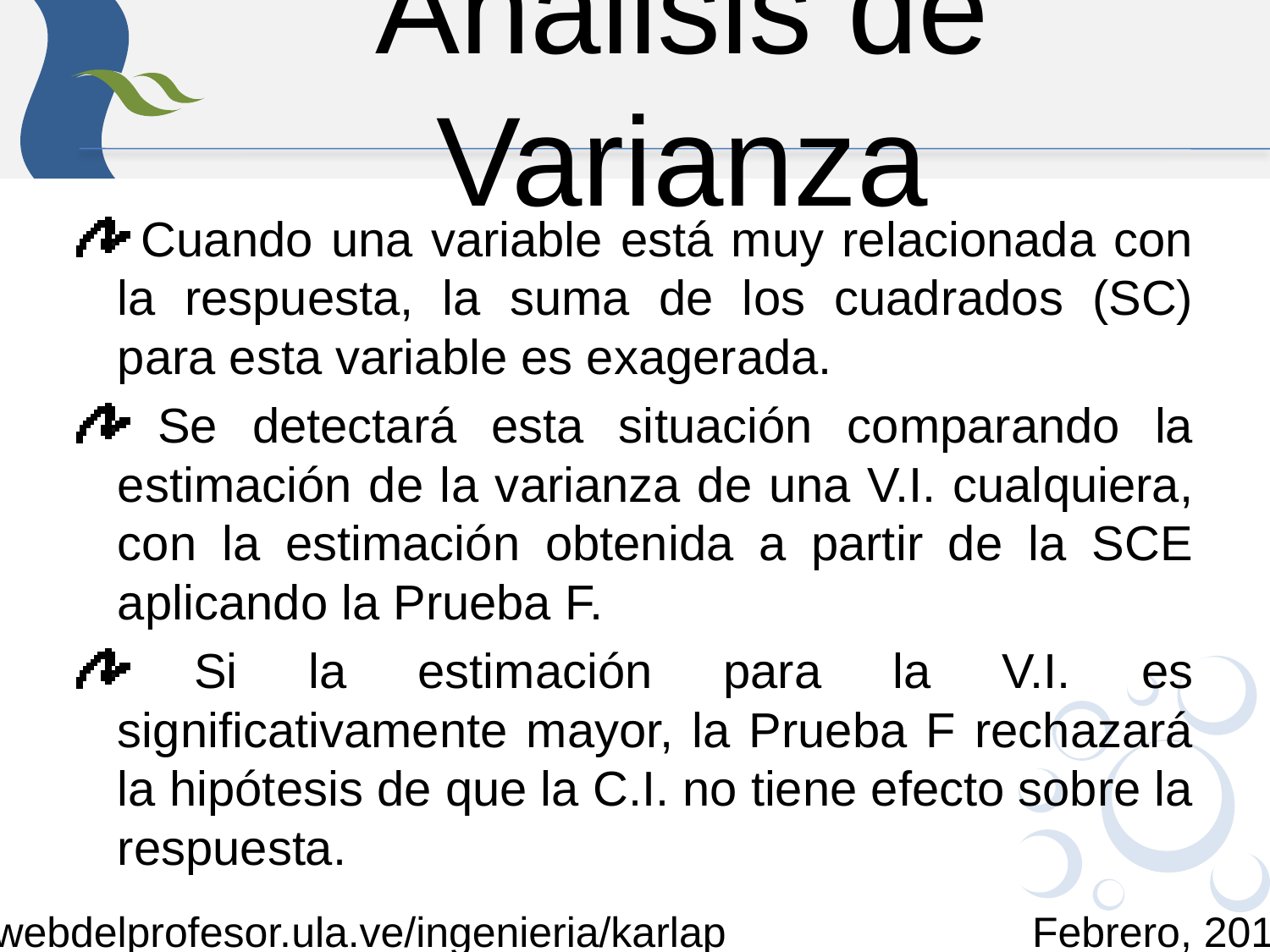

# Análisis de Varianza
 Cuando una variable está muy relacionada con la respuesta, la suma de los cuadrados (SC) para esta variable es exagerada.
 Se detectará esta situación comparando la estimación de la varianza de una V.I. cualquiera, con la estimación obtenida a partir de la SCE aplicando la Prueba F.
 Si la estimación para la V.I. es significativamente mayor, la Prueba F rechazará la hipótesis de que la C.I. no tiene efecto sobre la respuesta.